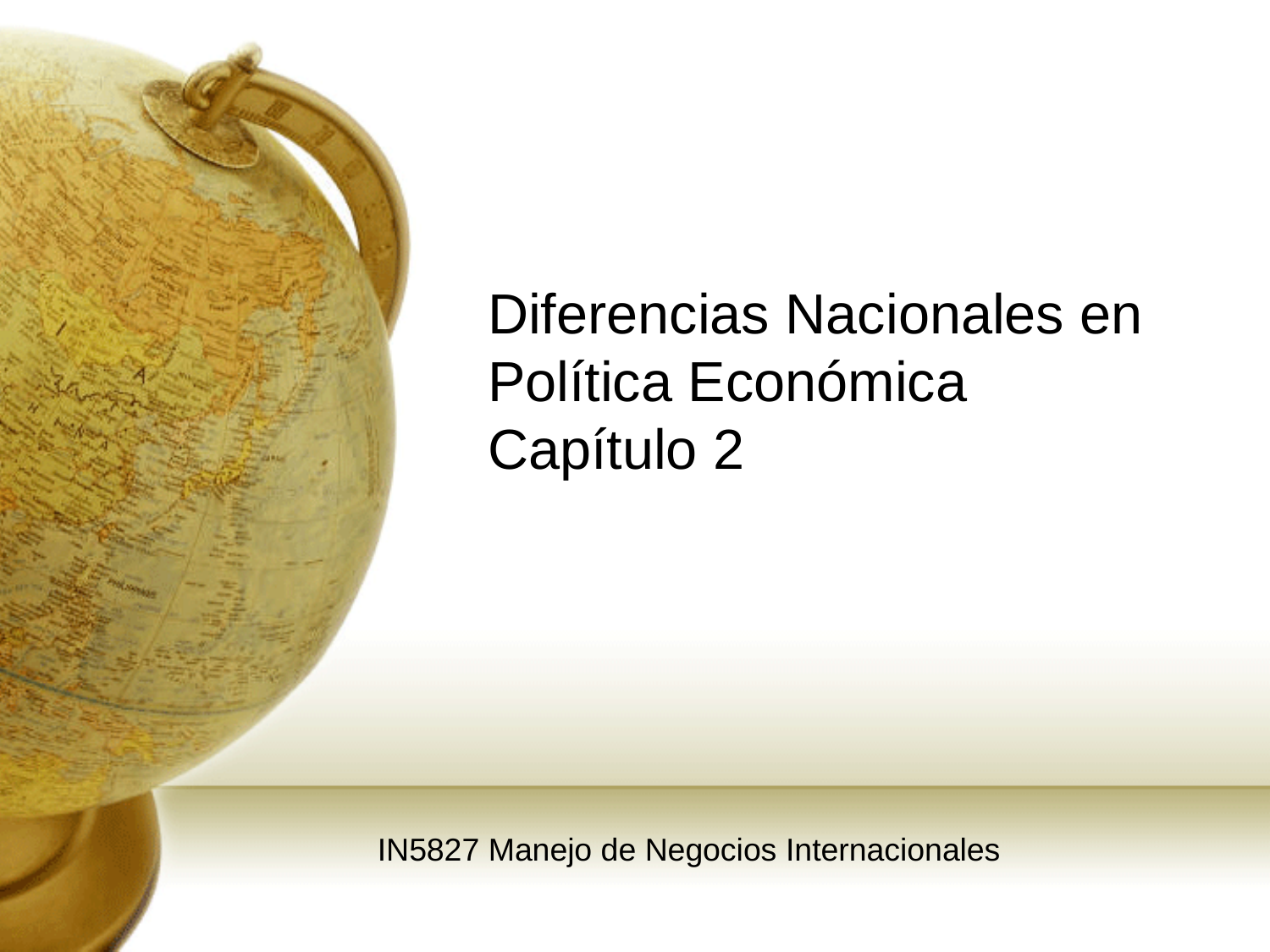

# Diferencias Nacionales en Política Económica Capítulo 2
IN5827 Manejo de Negocios Internacionales